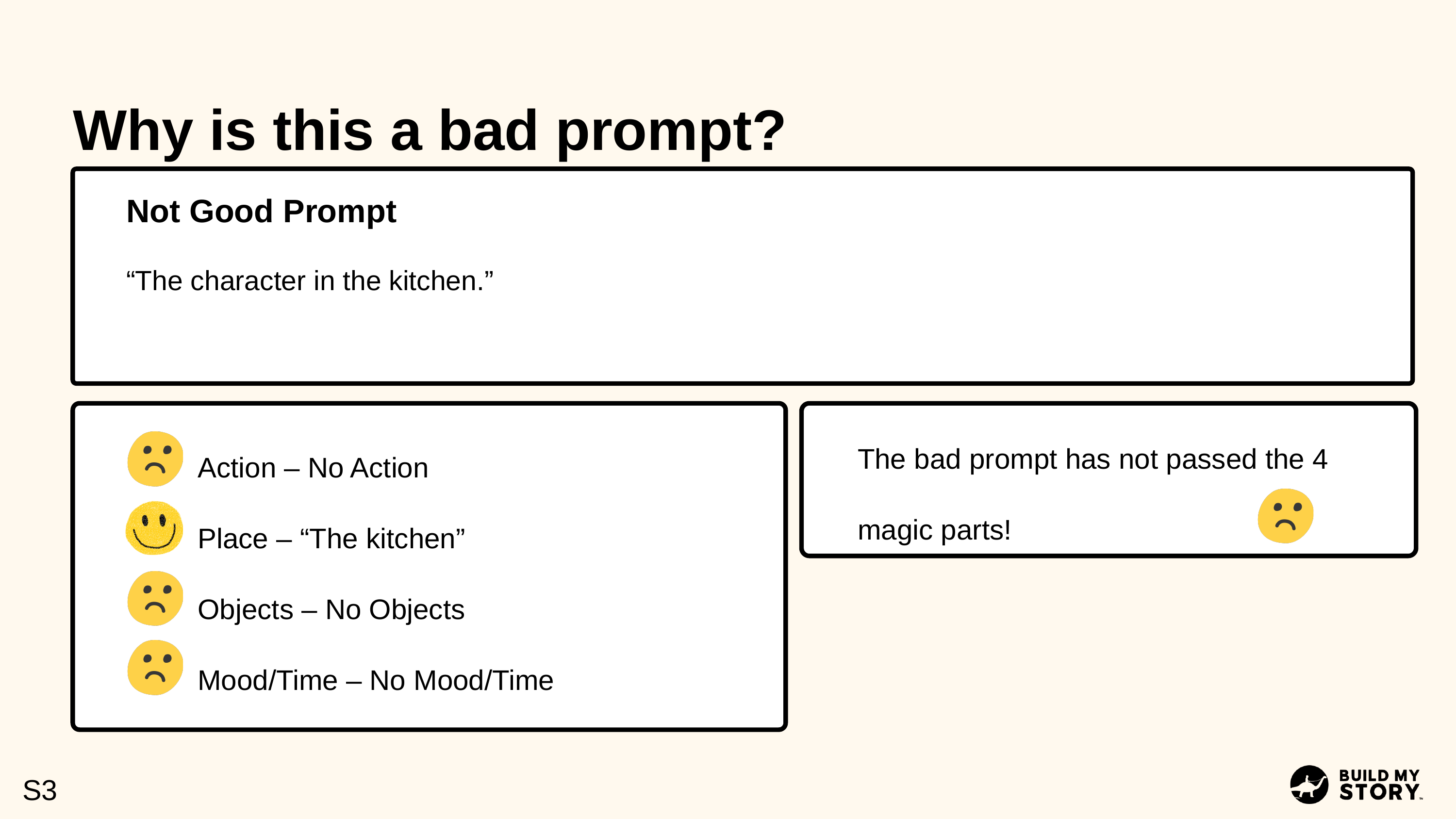

Why is this a bad prompt?
Not Good Prompt

“The character in the kitchen.”

The bad prompt has not passed the 4 magic parts!
Action – No Action
Place – “The kitchen”
Objects – No Objects
Mood/Time – No Mood/Time

S3